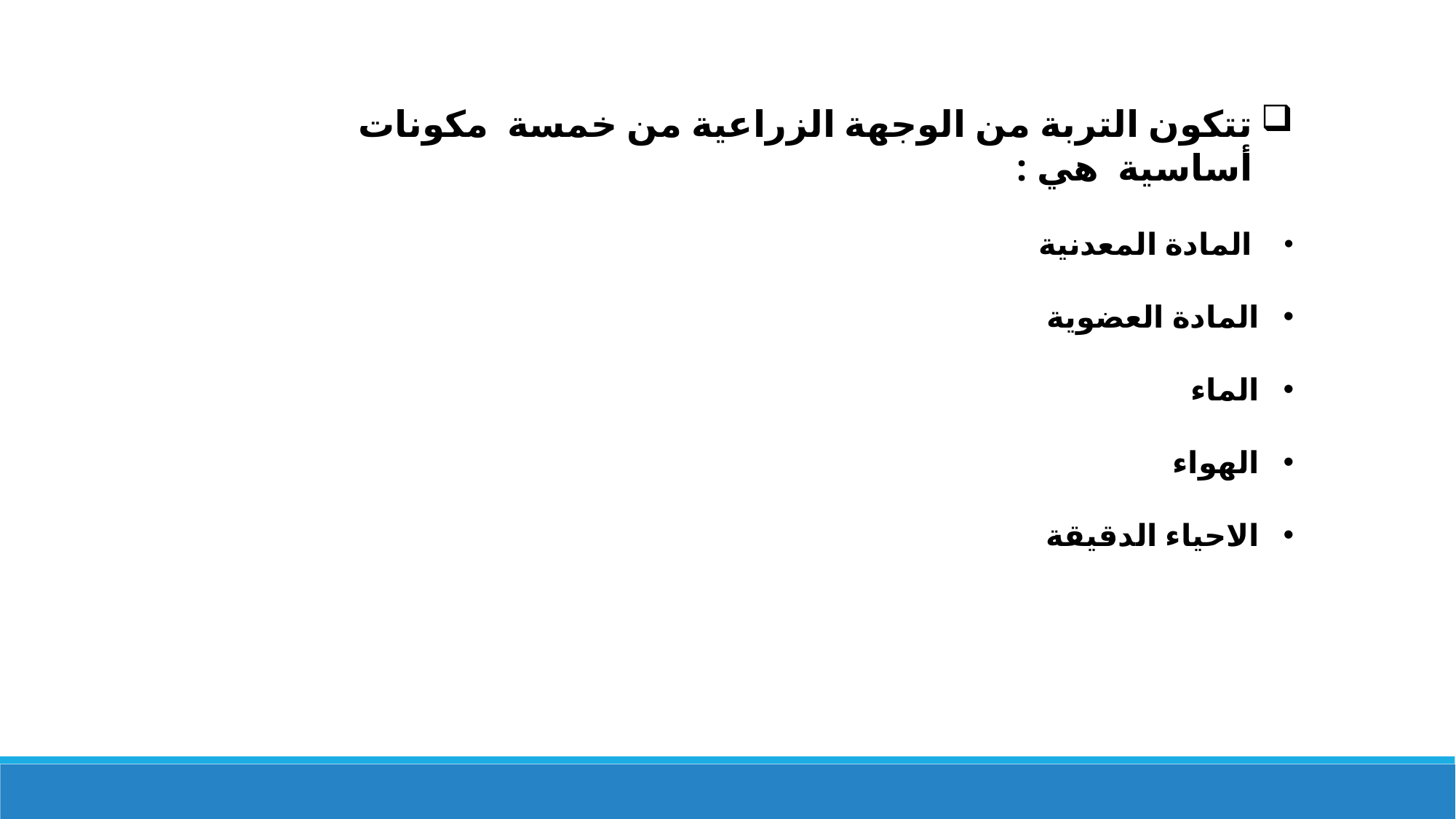

تتكون التربة من الوجهة الزراعية من خمسة  مكونات  أساسية  هي :
 المادة المعدنية
المادة العضوية
الماء
الهواء
الاحياء الدقيقة